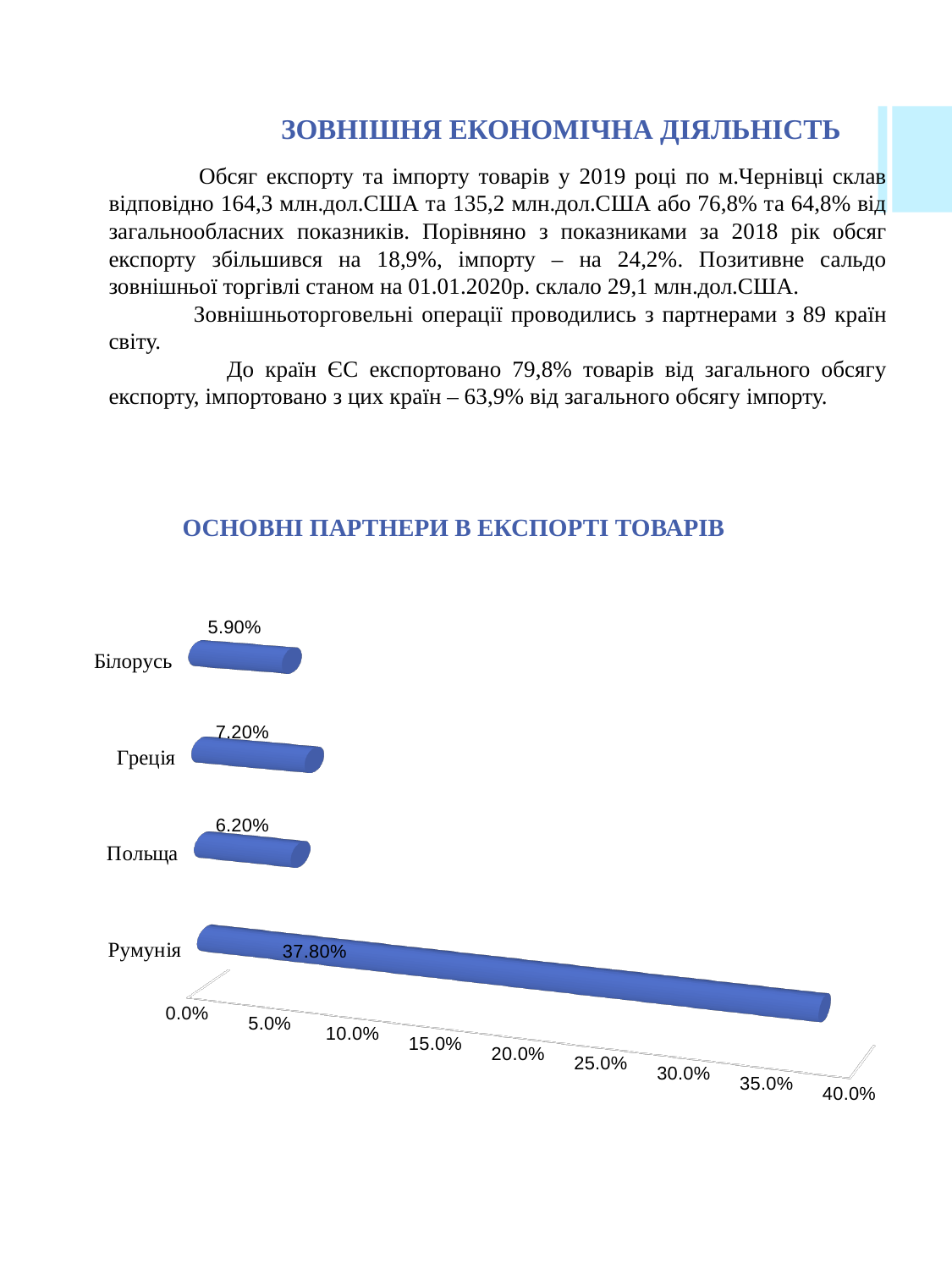

ЗОВНІШНЯ ЕКОНОМІЧНА ДІЯЛЬНІСТЬ
          Обсяг експорту та імпорту товарів у 2019 році по м.Чернівці склав відповідно 164,3 млн.дол.США та 135,2 млн.дол.США або 76,8% та 64,8% від загальнообласних показників. Порівняно з показниками за 2018 рік обсяг експорту збільшився на 18,9%, імпорту – на 24,2%. Позитивне сальдо зовнішньої торгівлі станом на 01.01.2020р. склало 29,1 млн.дол.США.
          Зовнішньоторговельні операції проводились з партнерами з 89 країн світу.
	До країн ЄС експортовано 79,8% товарів від загального обсягу експорту, імпортовано з цих країн – 63,9% від загального обсягу імпорту.
ОСНОВНІ ПАРТНЕРИ В ЕКСПОРТІ ТОВАРІВ

[unsupported chart]